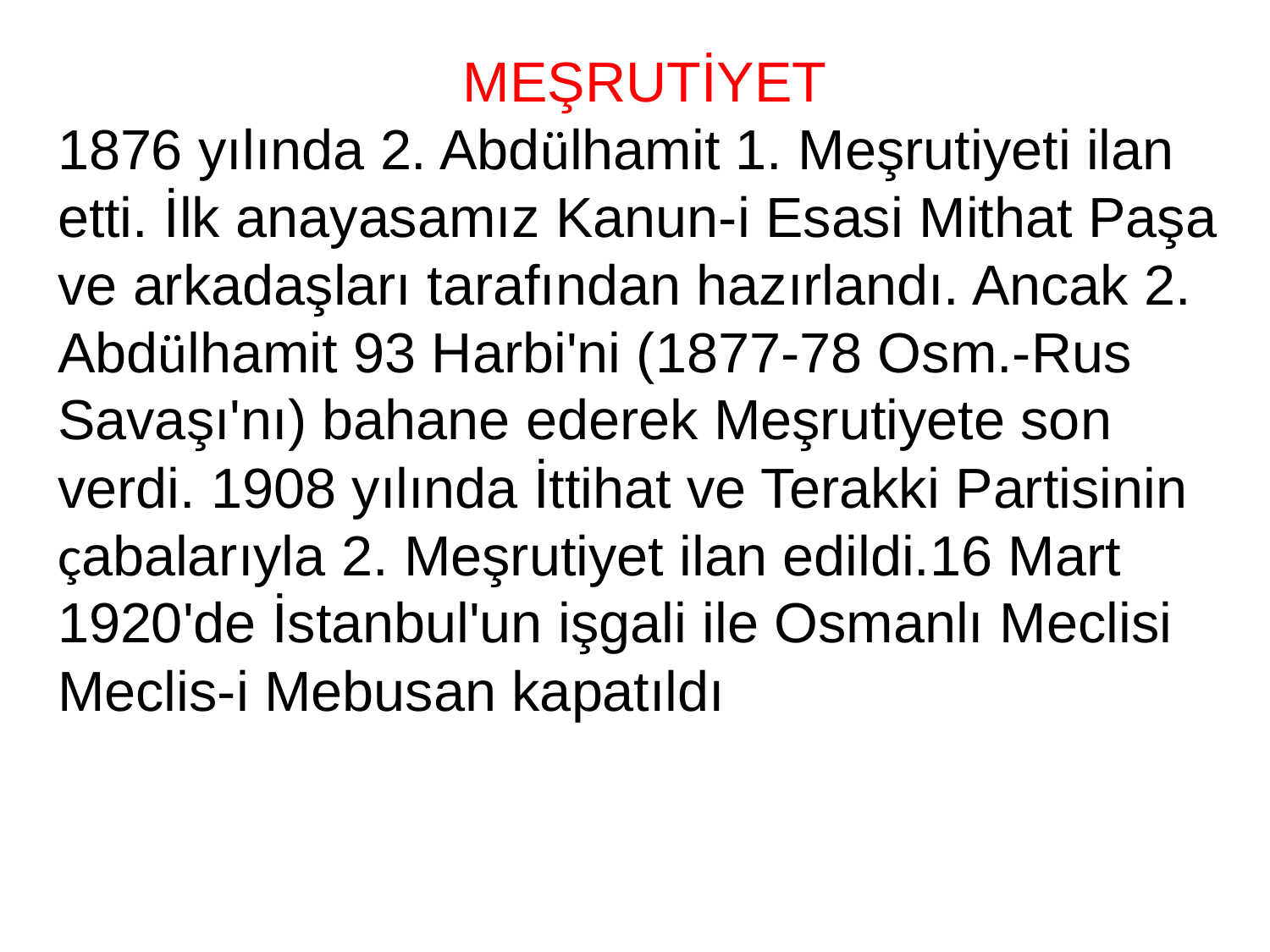

MEŞRUTİYET
1876 yılında 2. Abdülhamit 1. Meşrutiyeti ilan etti. İlk anayasamız Kanun-i Esasi Mithat Paşa ve arkadaşları tarafından hazırlandı. Ancak 2. Abdülhamit 93 Harbi'ni (1877-78 Osm.-Rus Savaşı'nı) bahane ederek Meşrutiyete son verdi. 1908 yılında İttihat ve Terakki Partisinin çabalarıyla 2. Meşrutiyet ilan edildi.16 Mart 1920'de İstanbul'un işgali ile Osmanlı Meclisi Meclis-i Mebusan kapatıldı